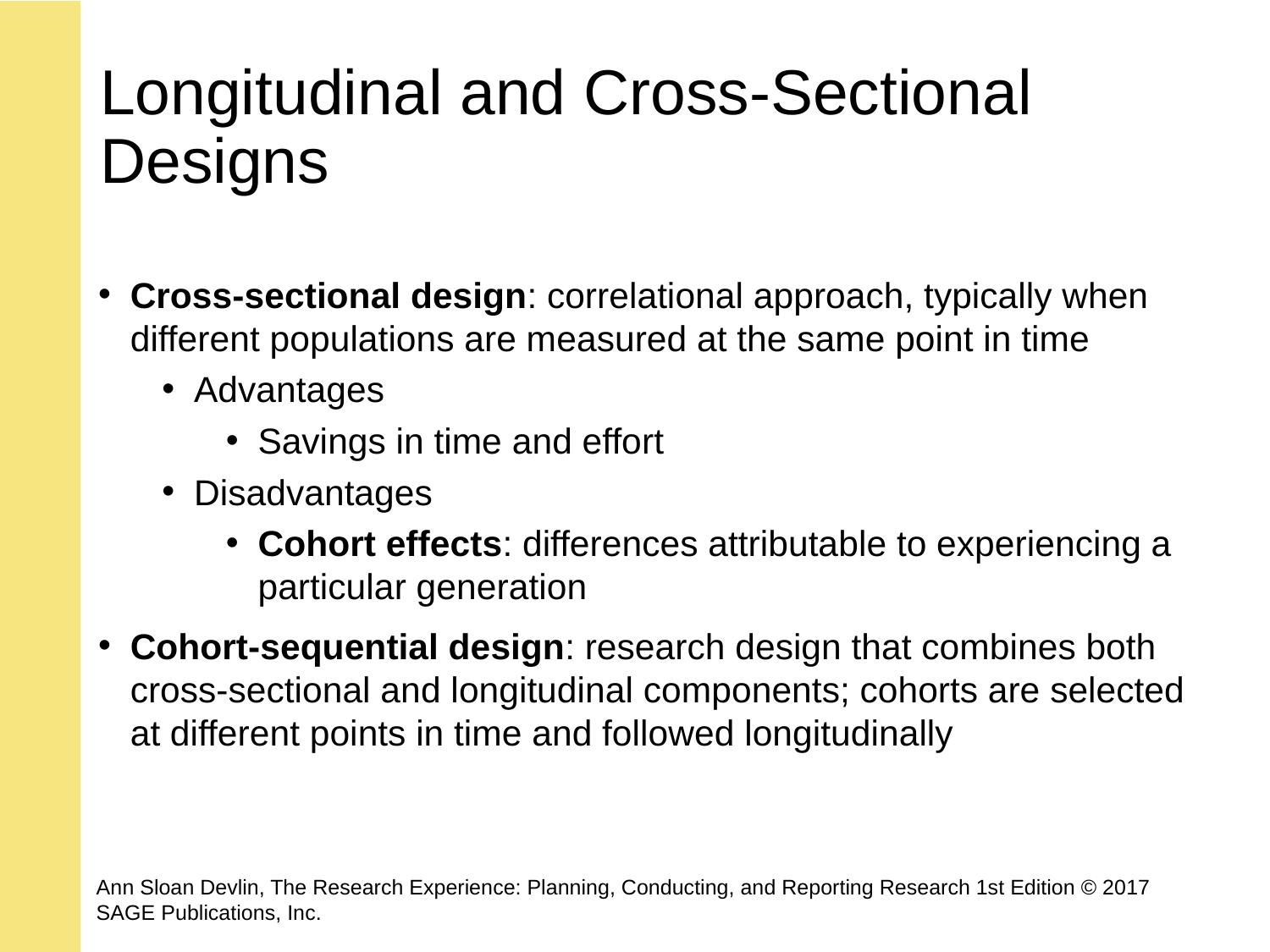

# Longitudinal and Cross-Sectional Designs
Cross-sectional design: correlational approach, typically when different populations are measured at the same point in time
Advantages
Savings in time and effort
Disadvantages
Cohort effects: differences attributable to experiencing a particular generation
Cohort-sequential design: research design that combines both cross-sectional and longitudinal components; cohorts are selected at different points in time and followed longitudinally